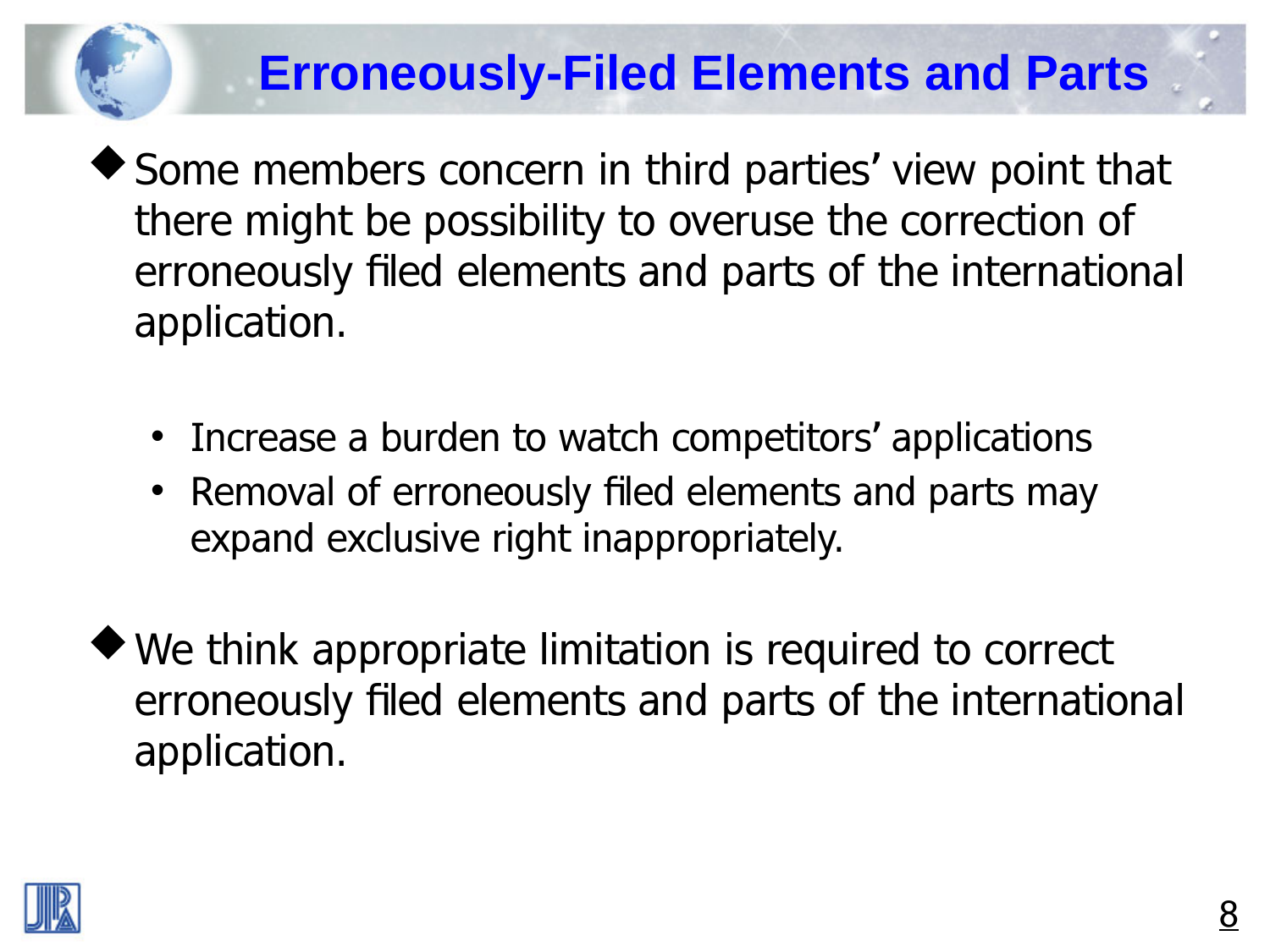

Erroneously-Filed Elements and Parts
Some members concern in third parties’ view point that there might be possibility to overuse the correction of erroneously filed elements and parts of the international application.

Increase a burden to watch competitors’ applications
Removal of erroneously filed elements and parts may expand exclusive right inappropriately.

We think appropriate limitation is required to correct erroneously filed elements and parts of the international application.
8